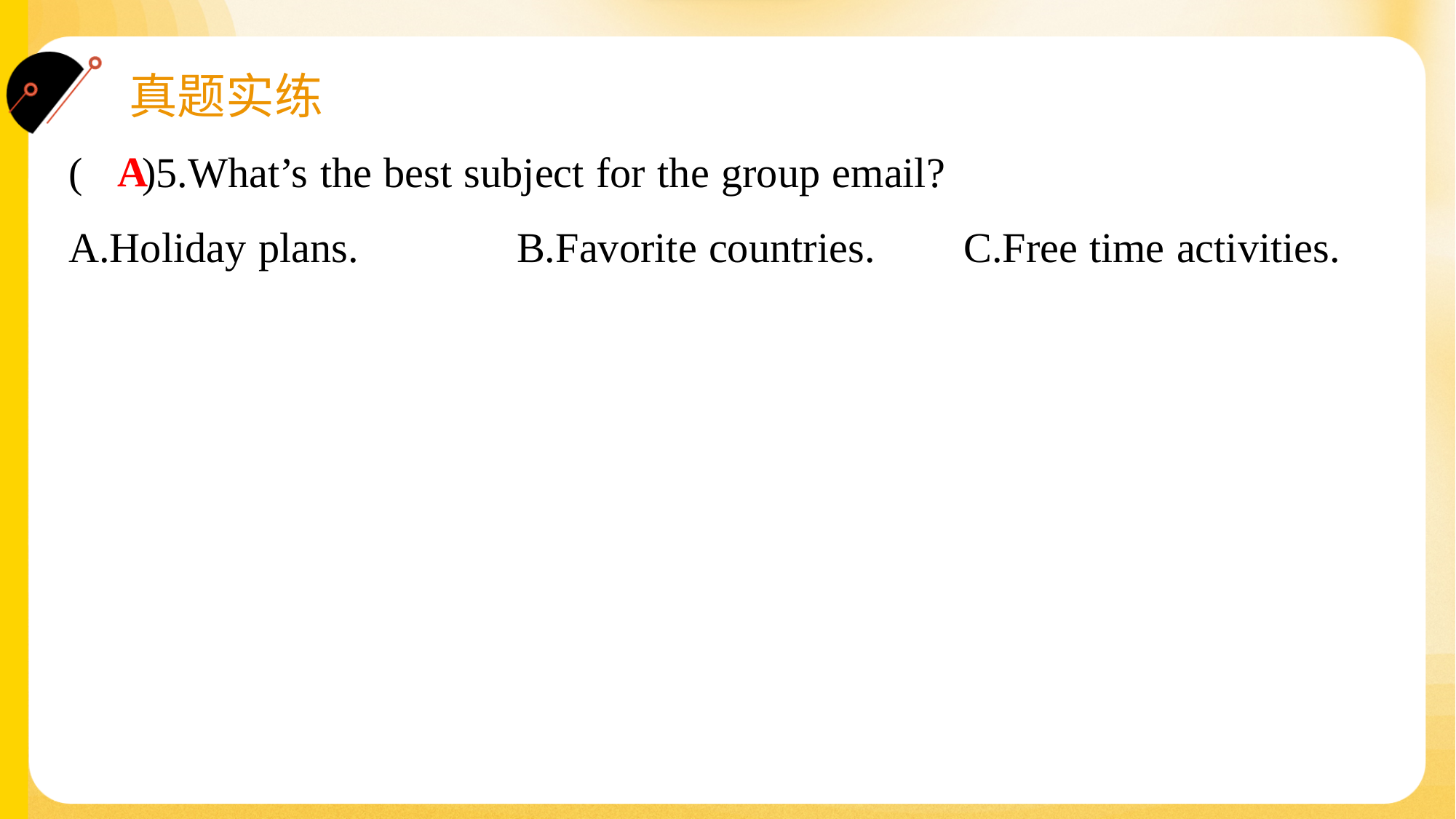

A
(     )5.What’s the best subject for the group email?
A.Holiday plans.	B.Favorite countries.	C.Free time activities.